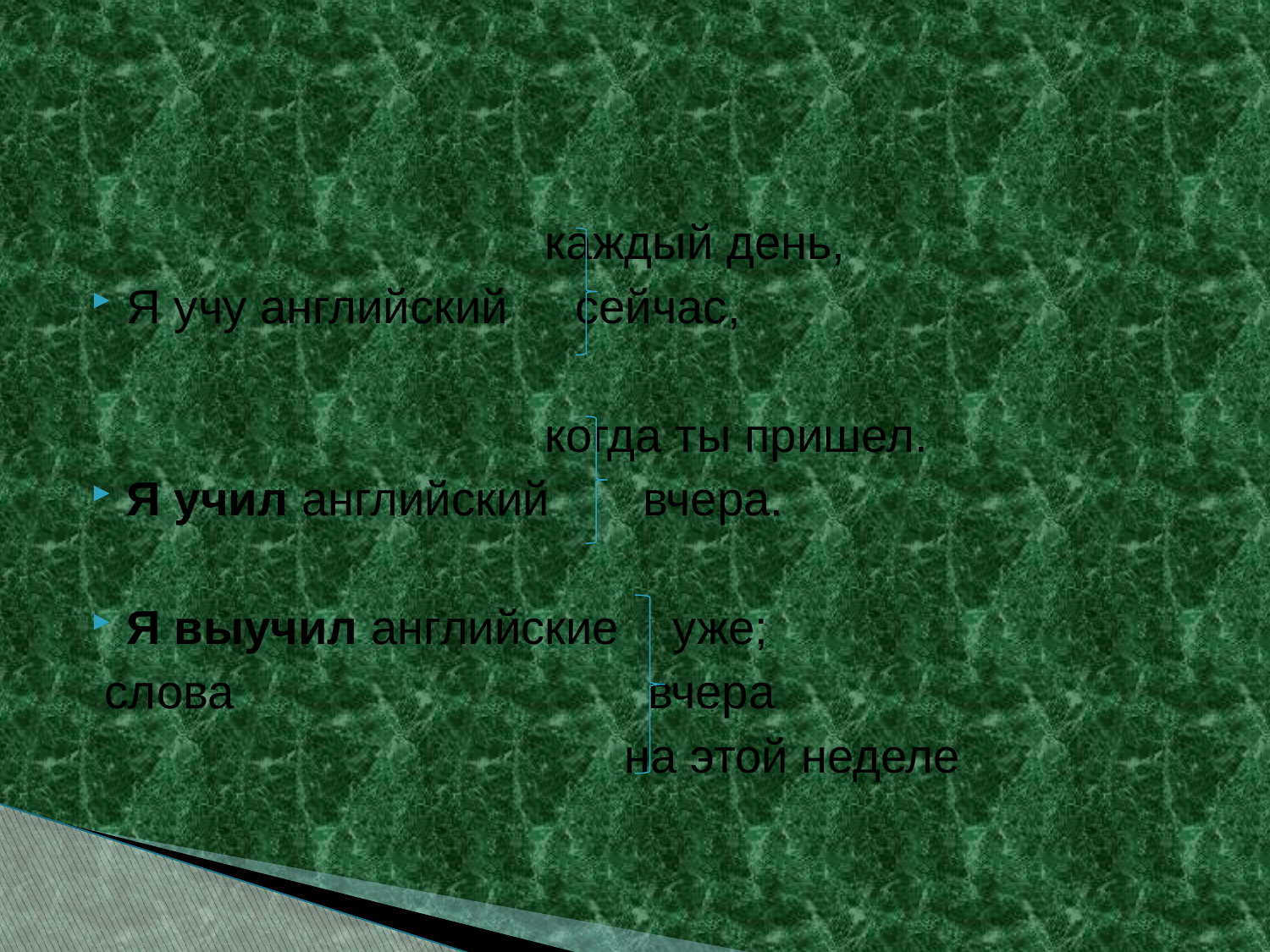

#
                                  каждый день,
Я учу английский     сейчас,

                                  когда ты пришел.
Я учил английский       вчера.

Я выучил английские    уже;
 слова                               вчера
                                        на этой неделе